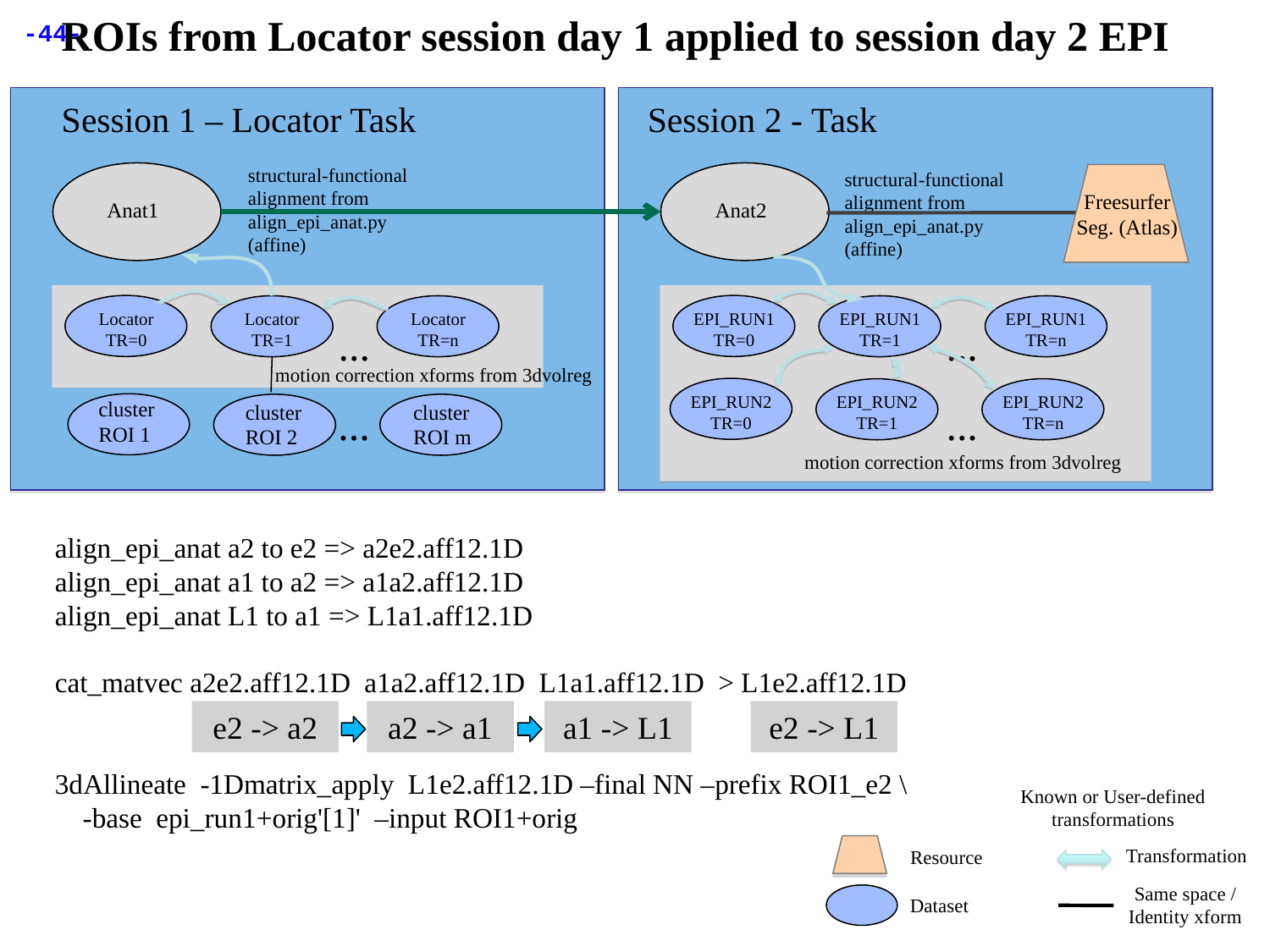

ROIs from Locator session day 1 applied to session day 2 EPI

Session 1 – Locator Task
Session 2 - Task
structural-functional alignment from align_epi_anat.py
(affine)
structural-functional alignment from align_epi_anat.py
(affine)

Freesurfer
Seg. (Atlas)
Anat1
Anat2

Locator
TR=0
EPI_RUN1
TR=0
Locator
TR=1
Locator
TR=n
EPI_RUN1
TR=1
EPI_RUN1
TR=n
...
...

motion correction xforms from 3dvolreg

EPI_RUN2
TR=0
EPI_RUN2
TR=1
EPI_RUN2
TR=n
cluster
ROI 1
...
...
cluster
ROI 2
cluster
ROI m

motion correction xforms from 3dvolreg
align_epi_anat a2 to e2 => a2e2.aff12.1D
align_epi_anat a1 to a2 => a1a2.aff12.1D
align_epi_anat L1 to a1 => L1a1.aff12.1D

cat_matvec a2e2.aff12.1D  a1a2.aff12.1D  L1a1.aff12.1D  > L1e2.aff12.1D

3dAllineate  -1Dmatrix_apply  L1e2.aff12.1D –final NN –prefix ROI1_e2 \
    -base  epi_run1+orig'[1]'  –input ROI1+orig

e2 -> a2
a2 -> a1
a1 -> L1
e2 -> L1

Known or User-defined transformations

Transformation
Resource

Same space / Identity xform

Dataset